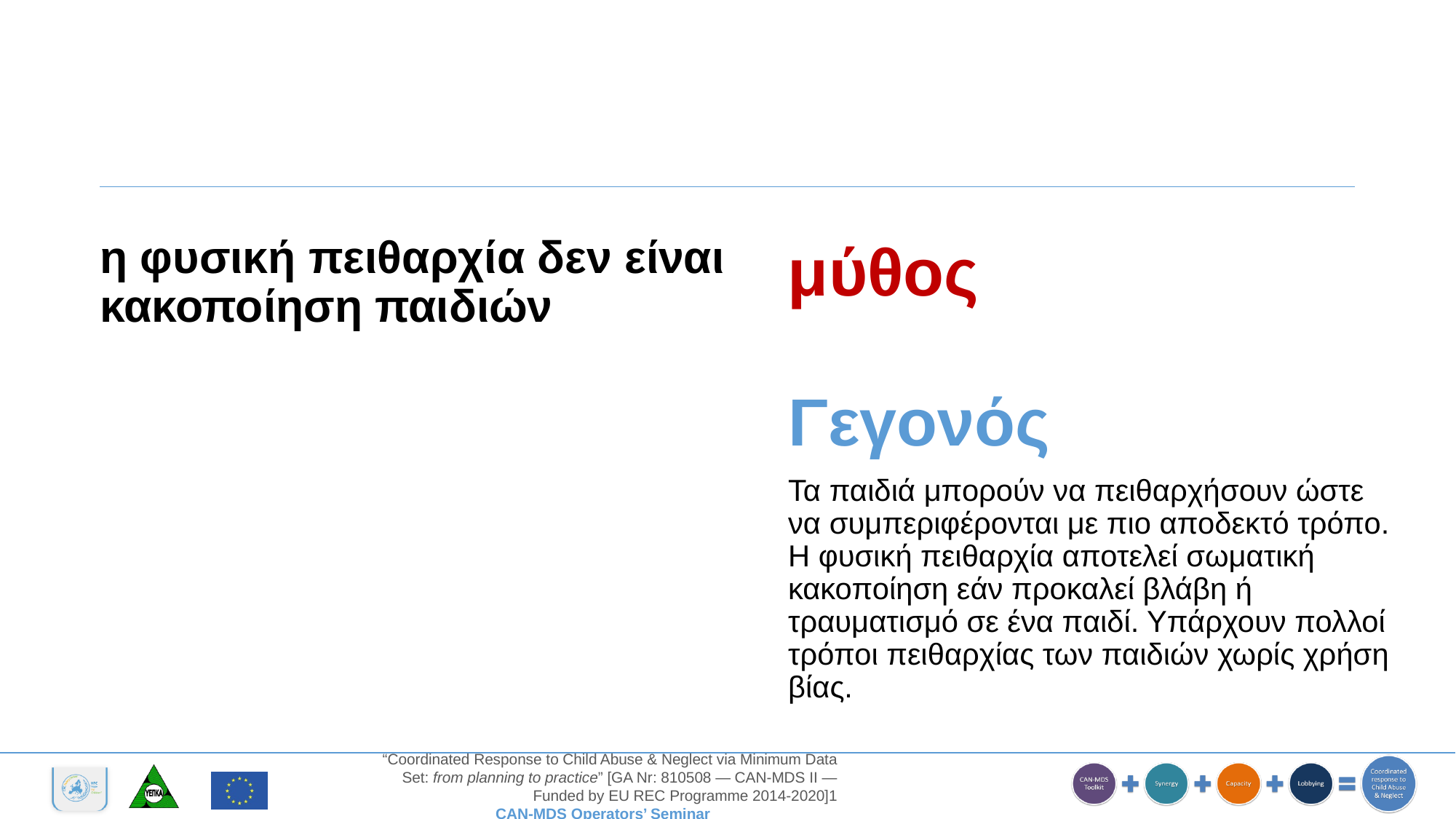

η φυσική πειθαρχία δεν είναι κακοποίηση παιδιών
μύθος
Γεγονός
Τα παιδιά μπορούν να πειθαρχήσουν ώστε να συμπεριφέρονται με πιο αποδεκτό τρόπο. Η φυσική πειθαρχία αποτελεί σωματική κακοποίηση εάν προκαλεί βλάβη ή τραυματισμό σε ένα παιδί. Υπάρχουν πολλοί τρόποι πειθαρχίας των παιδιών χωρίς χρήση βίας.